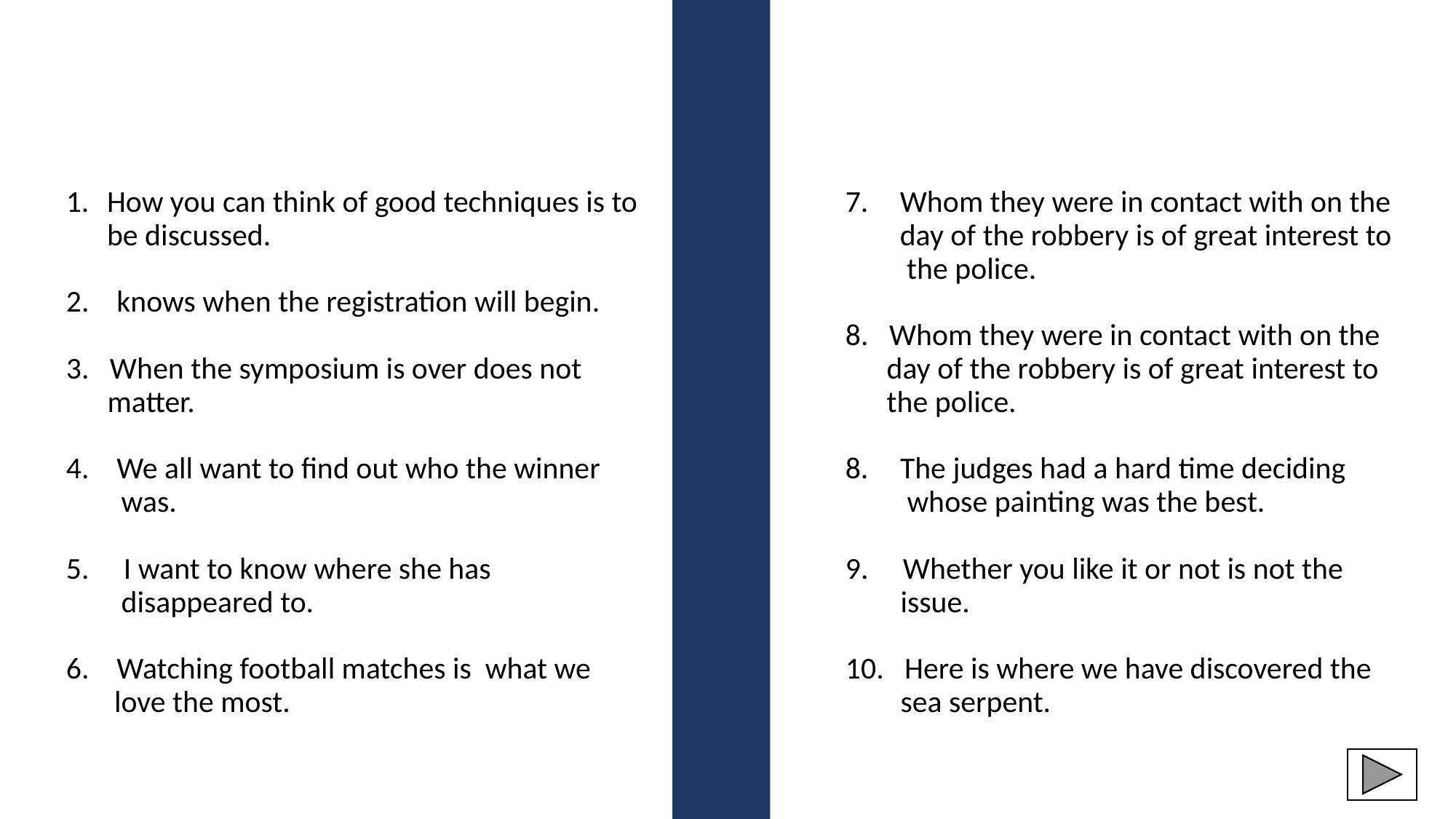

How you can think of good techniques is to be discussed.

2.    knows when the registration will begin.

3.   When the symposium is over does not
      matter.

4.    We all want to find out who the winner
        was.

5.     I want to know where she has
        disappeared to.

6.    Watching football matches is  what we
       love the most.

Whom they were in contact with on the
day of the robbery is of great interest to
 the police.

8.   Whom they were in contact with on the
      day of the robbery is of great interest to
      the police.

  The judges had a hard time deciding
   whose painting was the best.

9.     Whether you like it or not is not the
        issue.

10.   Here is where we have discovered the
        sea serpent.